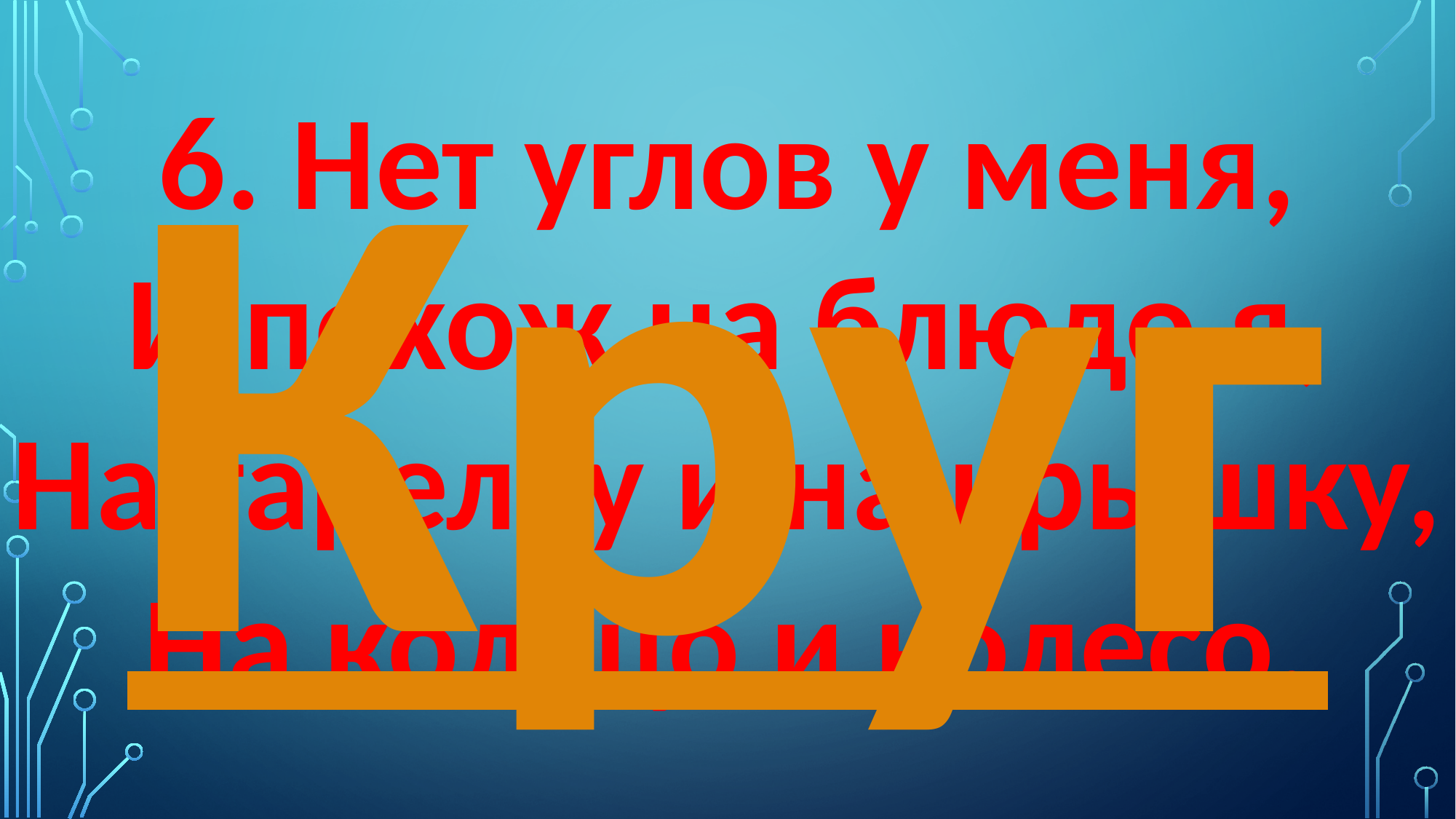

Круг
6. Нет углов у меня,
И похож на блюдо я,
На тарелку и на крышку,
На кольцо и колесо.